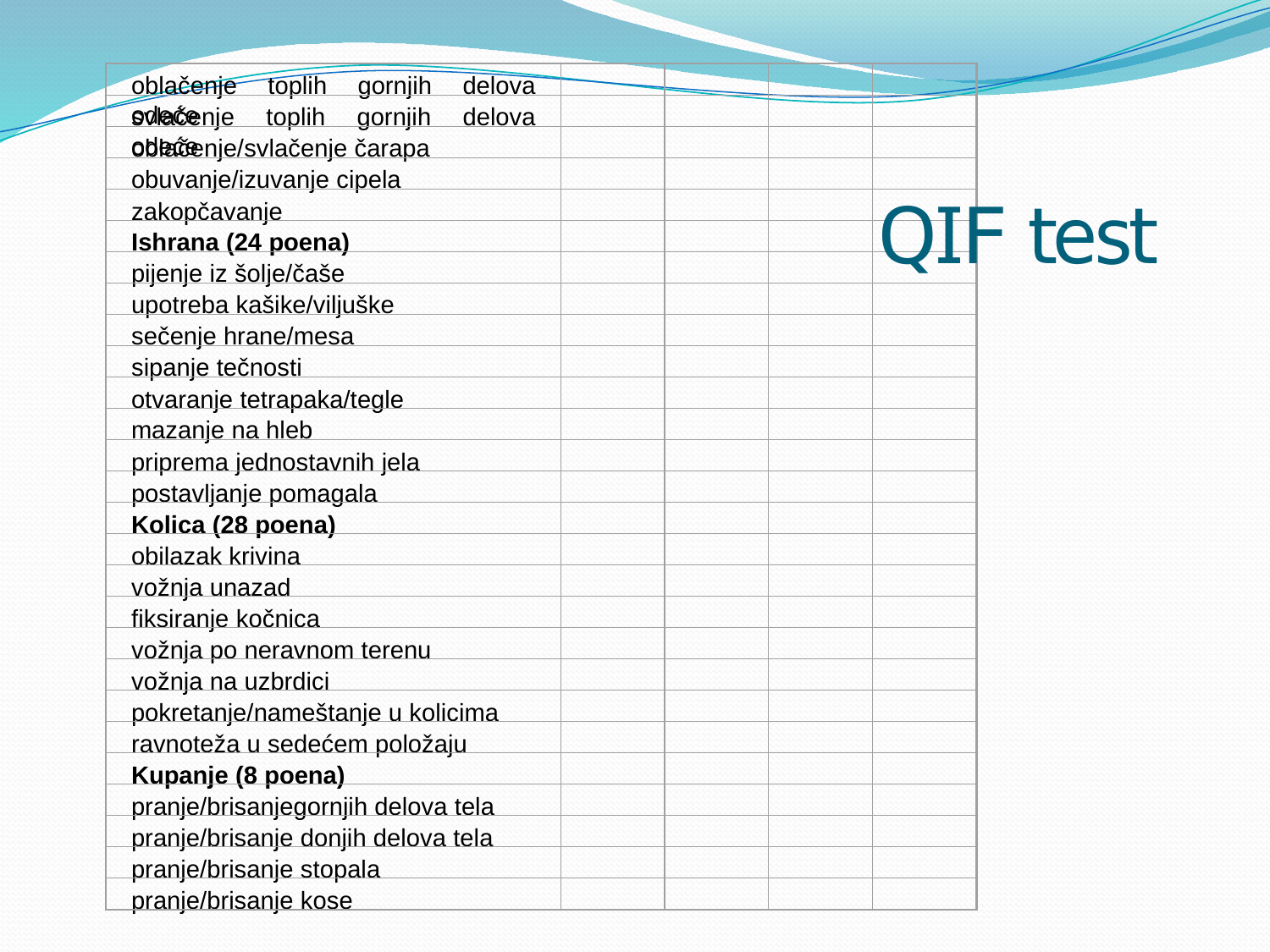

oblačenje toplih gornjih delova odeće

svlačenje toplih gornjih delova odeće

oblačenje/svlačenje čarapa

obuvanje/izuvanje cipela

zakopčavanje

Ishrana (24 poena)

pijenje iz šolje/čaše

upotreba kašike/viljuške

sečenje hrane/mesa

sipanje tečnosti

otvaranje tetrapaka/tegle

mazanje na hleb

priprema jednostavnih jela

postavljanje pomagala

Kolica (28 poena)

obilazak krivina

vožnja unazad

fiksiranje kočnica

vožnja po neravnom terenu

vožnja na uzbrdici

pokretanje/nameštanje u kolicima

ravnoteža u sedećem položaju

Kupanje (8 poena)

pranje/brisanjegornjih delova tela

pranje/brisanje donjih delova tela

pranje/brisanje stopala

pranje/brisanje kose

QIF test